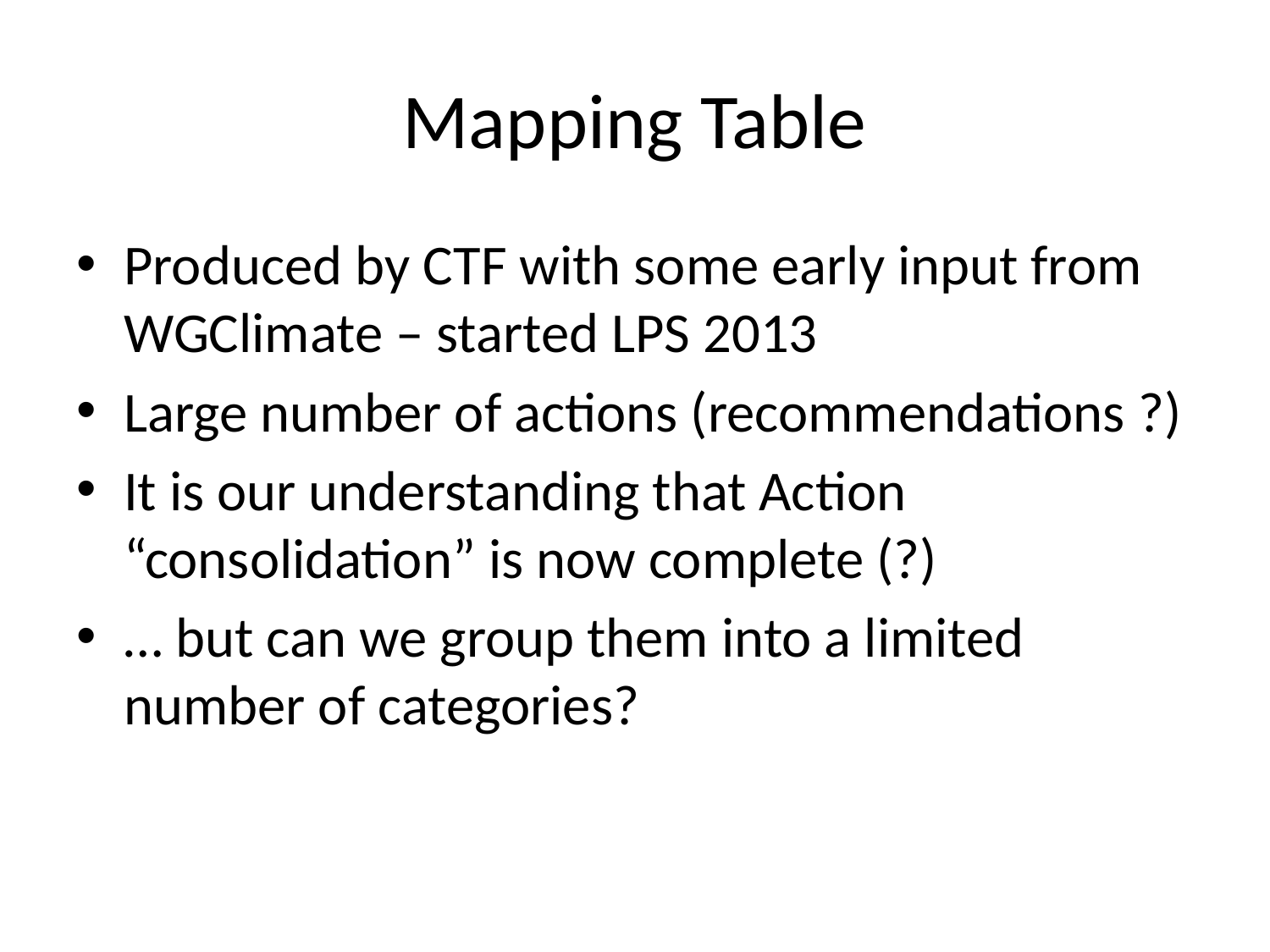

# Mapping Table
Produced by CTF with some early input from WGClimate – started LPS 2013
Large number of actions (recommendations ?)
It is our understanding that Action “consolidation” is now complete (?)
… but can we group them into a limited number of categories?